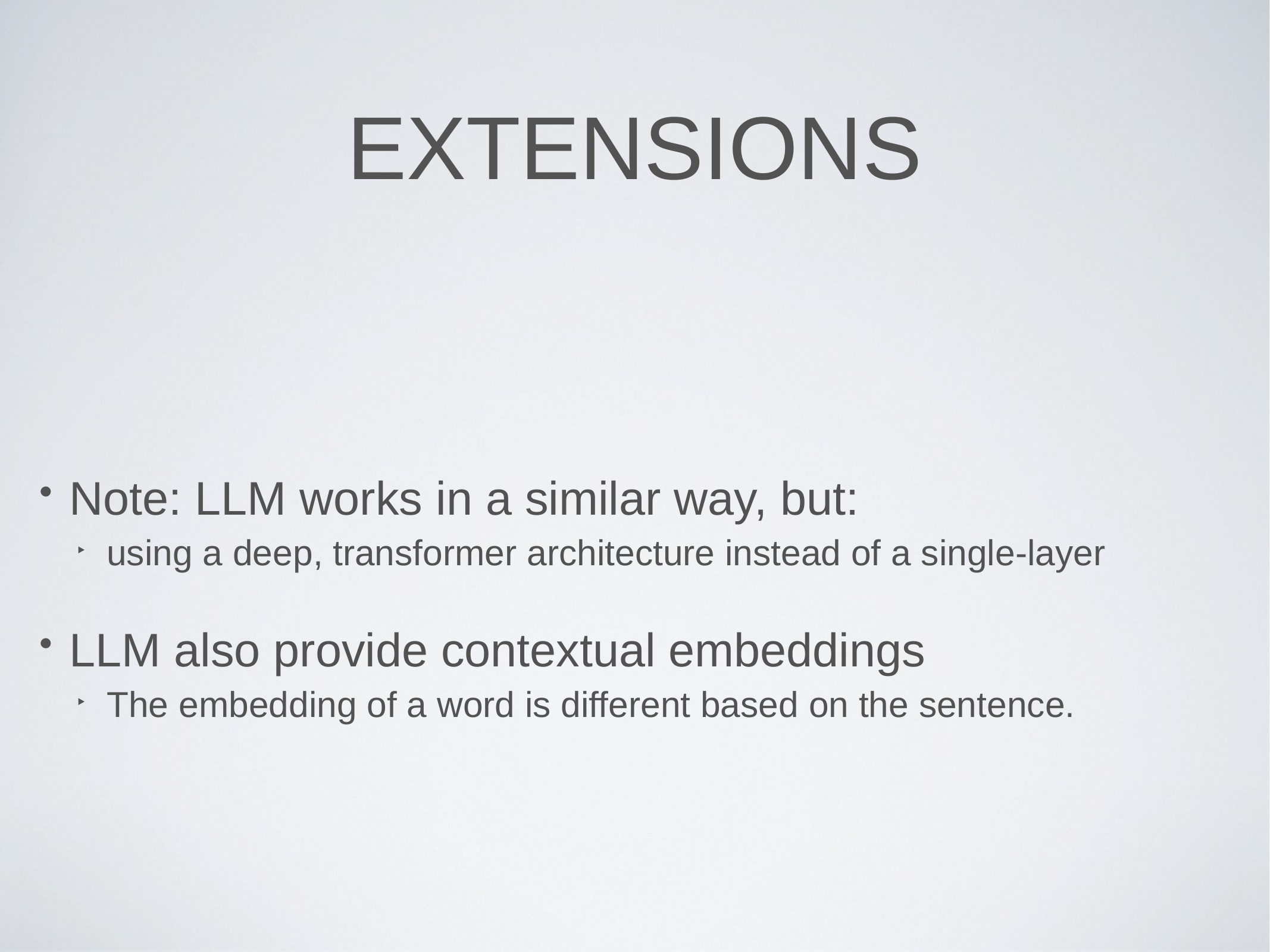

# Extensions
Note: LLM works in a similar way, but:
using a deep, transformer architecture instead of a single-layer
LLM also provide contextual embeddings
The embedding of a word is different based on the sentence.
64